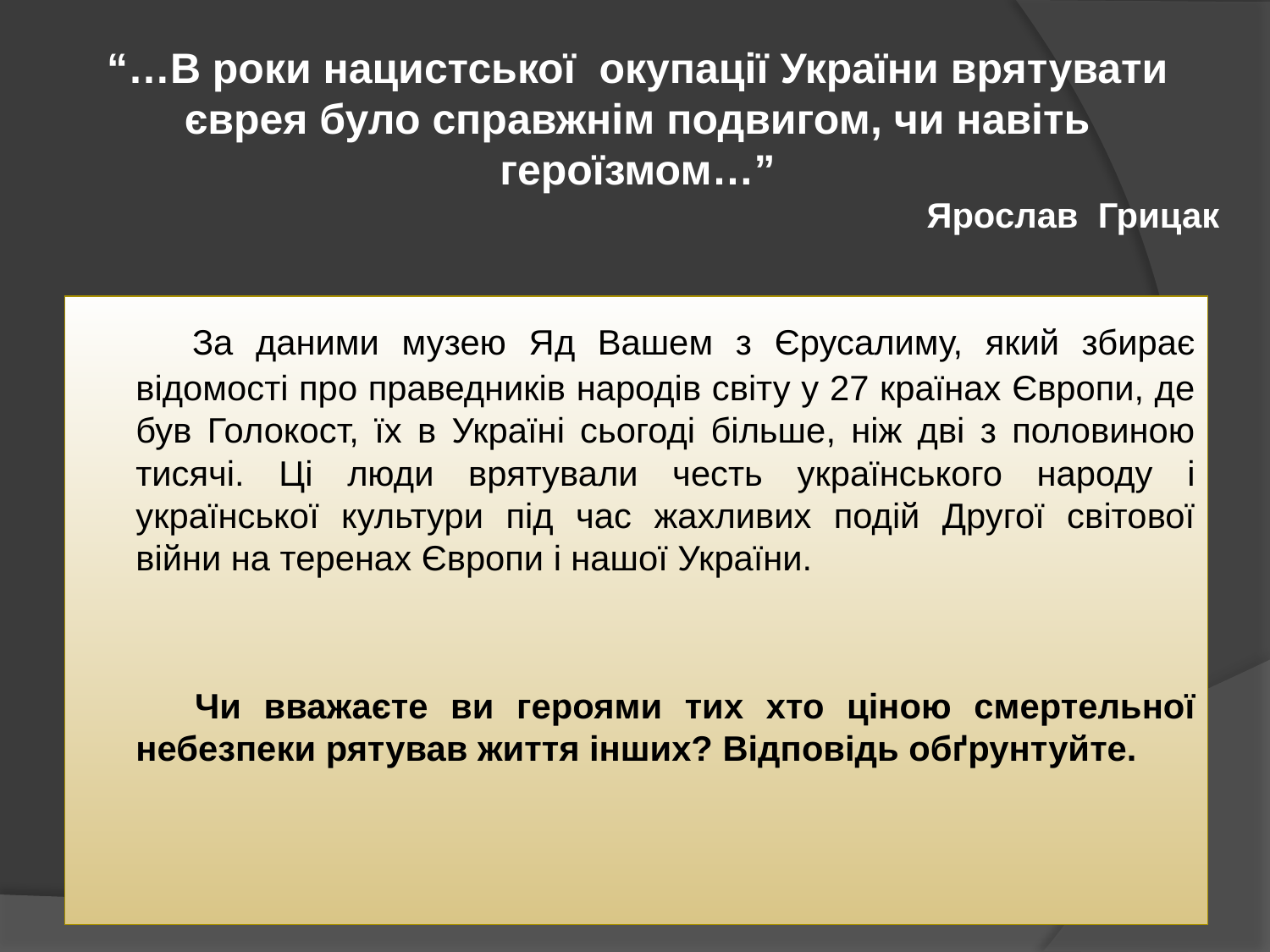

# “…В роки нацистської  окупації України врятувати єврея було справжнім подвигом, чи навіть героїзмом…” Ярослав  Грицак
    За даними музею Яд Вашем з Єрусалиму, який збирає відомості про праведників народів світу у 27 країнах Європи, де був Голокост, їх в Україні сьогоді більше, ніж дві з половиною тисячі. Ці люди врятували честь українського народу і української культури під час жахливих подій Другої світової війни на теренах Європи і нашої України.

     Чи вважаєте ви героями тих хто ціною смертельної небезпеки рятував життя інших? Відповідь обґрунтуйте.